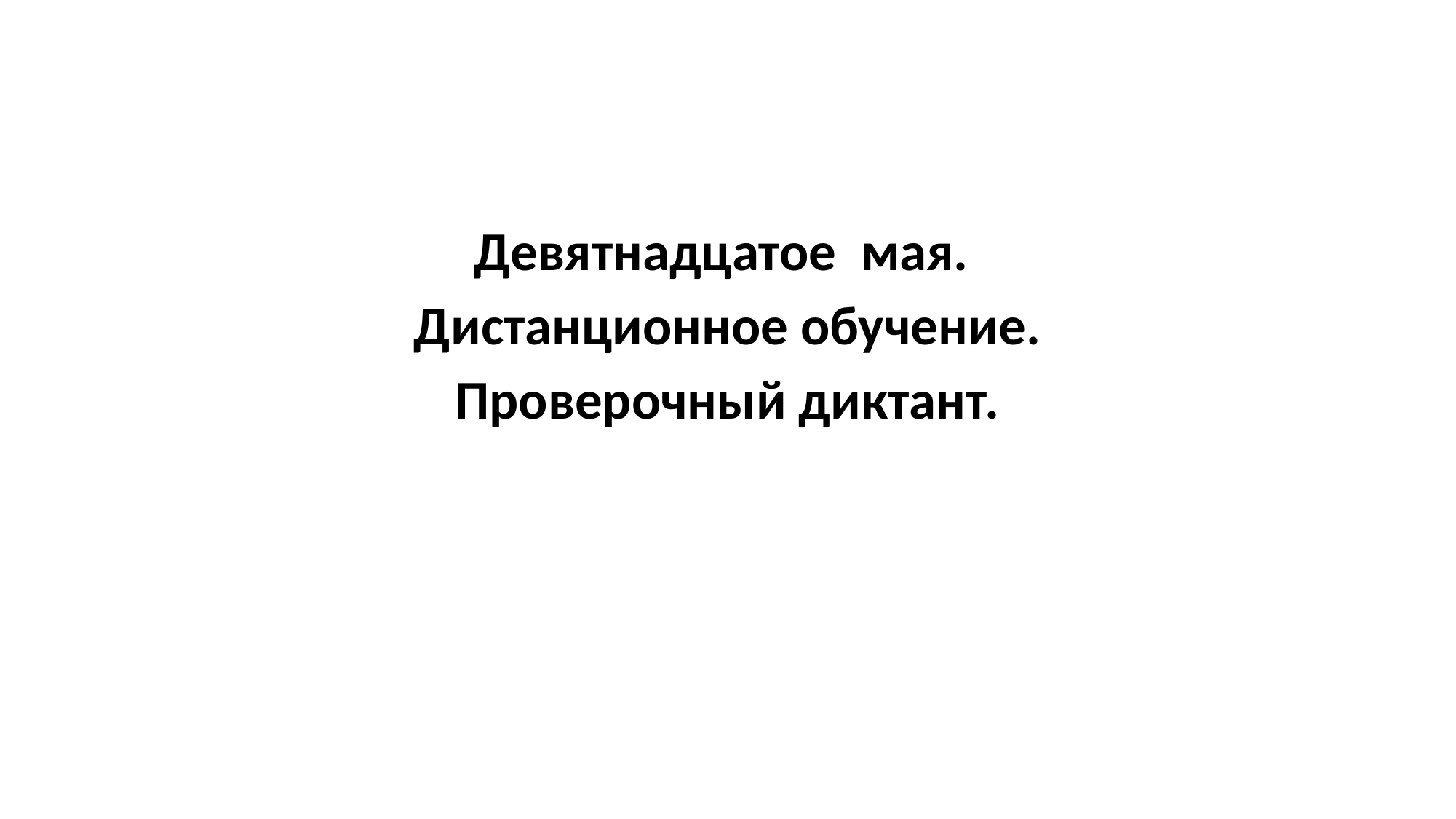

#
Девятнадцатое  мая.
Дистанционное обучение.
Проверочный диктант.